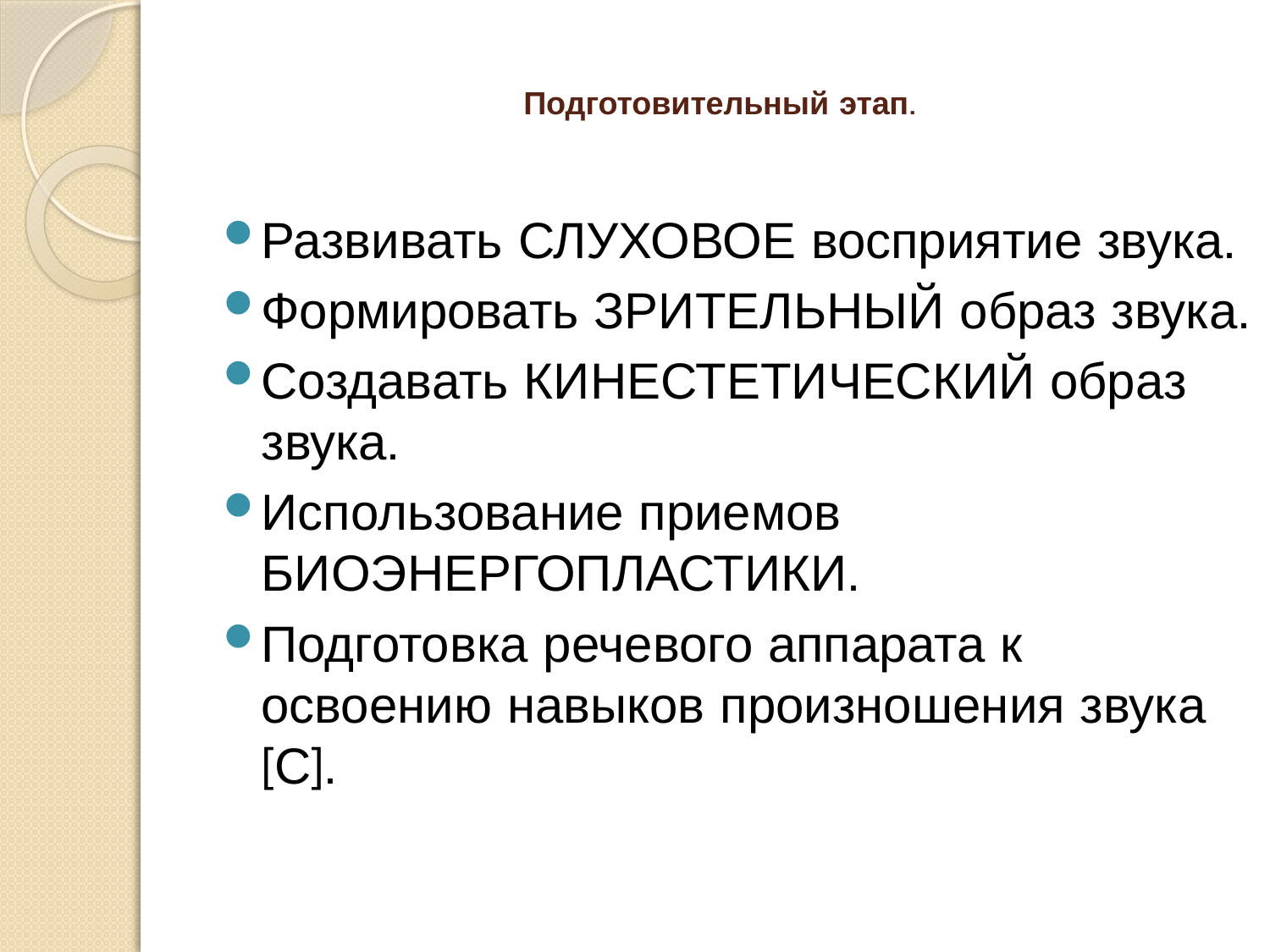

# Подготовительный этап.
Развивать СЛУХОВОЕ восприятие звука.
Формировать ЗРИТЕЛЬНЫЙ образ звука.
Создавать КИНЕСТЕТИЧЕСКИЙ образ звука.
Использование приемов БИОЭНЕРГОПЛАСТИКИ.
Подготовка речевого аппарата к освоению навыков произношения звука [С].